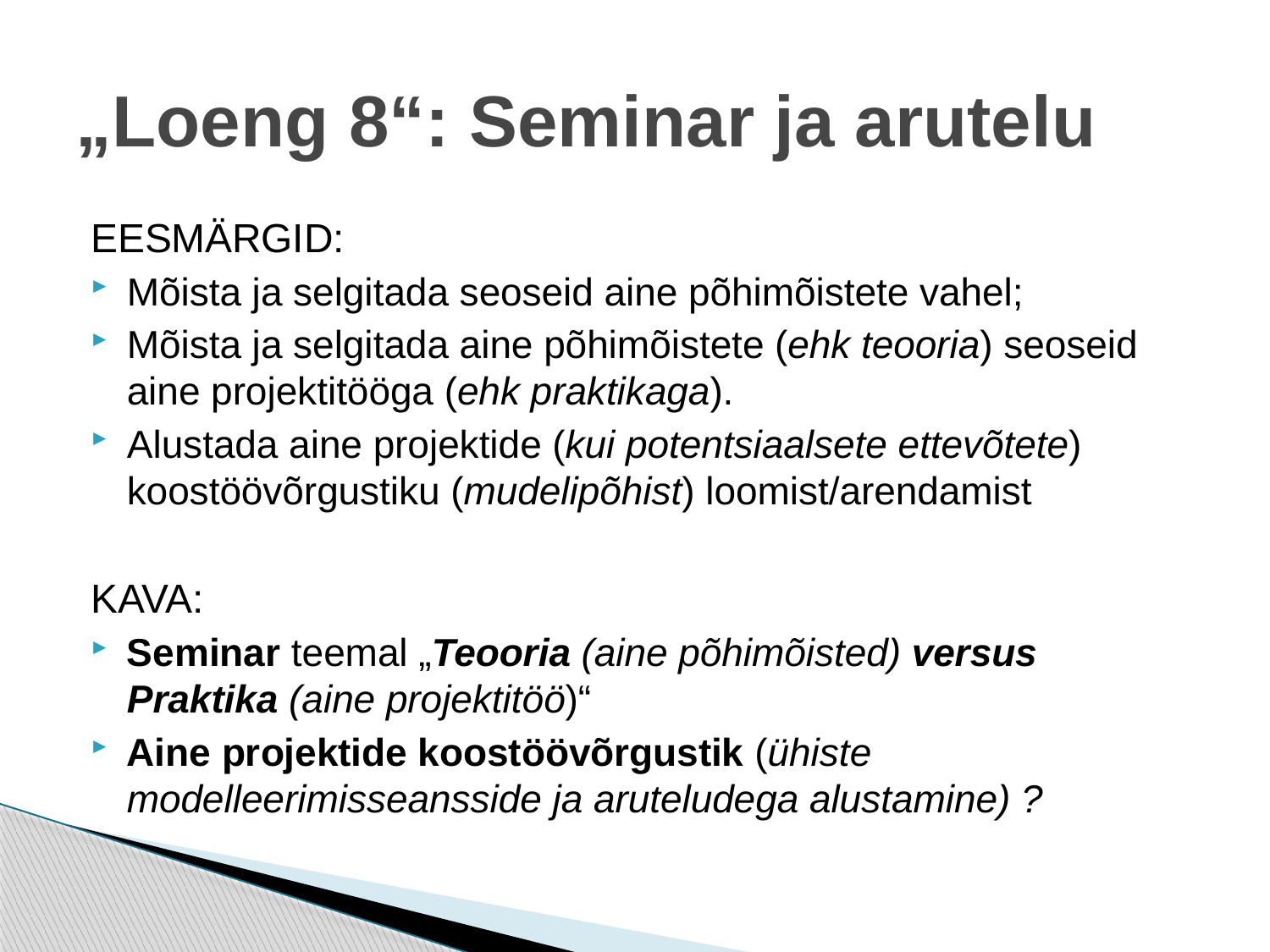

# „Loeng 8“: Seminar ja arutelu
EESMÄRGID:
Mõista ja selgitada seoseid aine põhimõistete vahel;
Mõista ja selgitada aine põhimõistete (ehk teooria) seoseid aine projektitööga (ehk praktikaga).
Alustada aine projektide (kui potentsiaalsete ettevõtete) koostöövõrgustiku (mudelipõhist) loomist/arendamist

KAVA:
Seminar teemal „Teooria (aine põhimõisted) versus Praktika (aine projektitöö)“
Aine projektide koostöövõrgustik (ühiste modelleerimisseansside ja aruteludega alustamine) ?